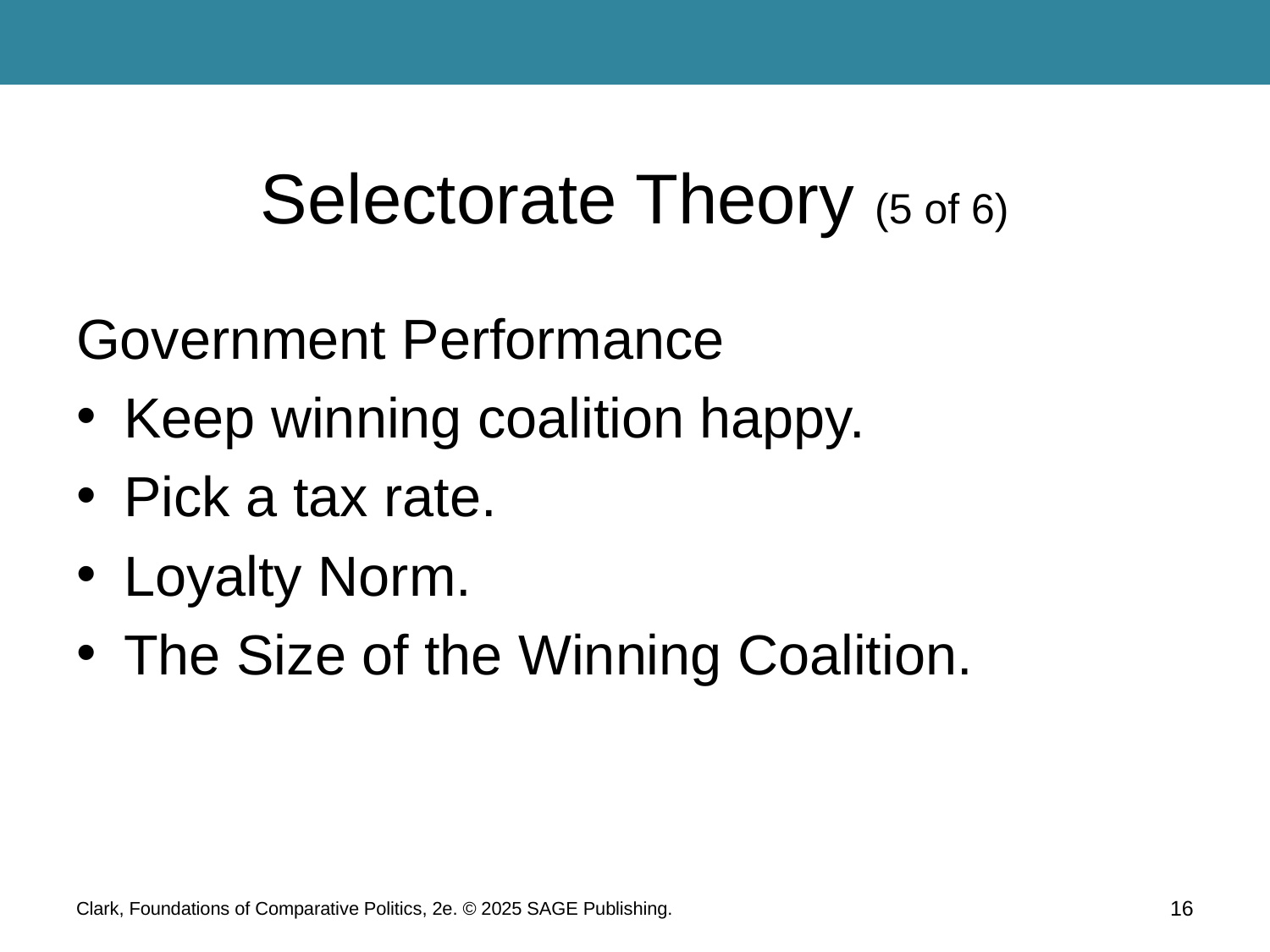

# Selectorate Theory (5 of 6)
Government Performance
Keep winning coalition happy.
Pick a tax rate.
Loyalty Norm.
The Size of the Winning Coalition.
Clark, Foundations of Comparative Politics, 2e. © 2025 SAGE Publishing.
16